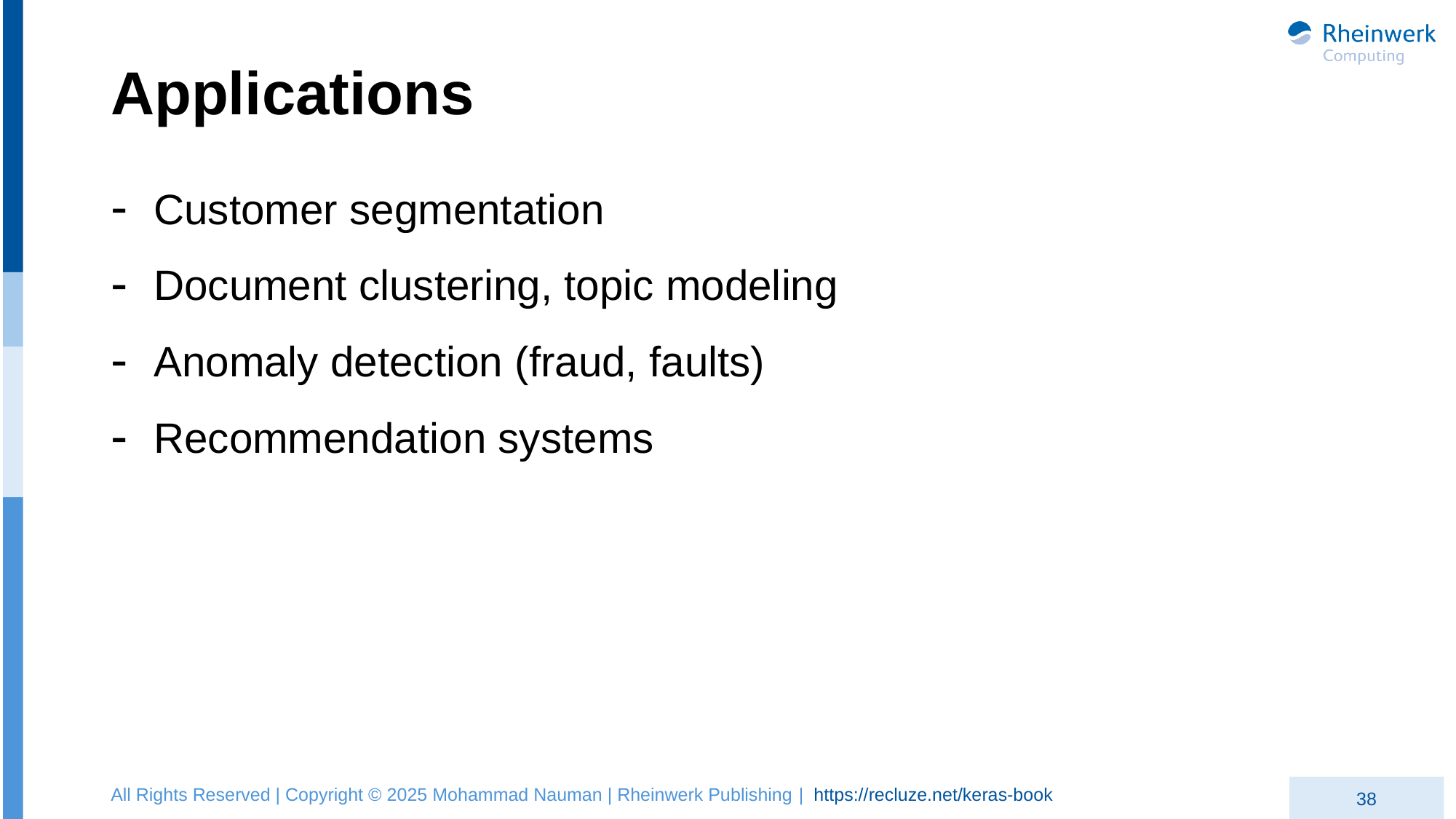

# Applications
Customer segmentation
Document clustering, topic modeling
Anomaly detection (fraud, faults)
Recommendation systems